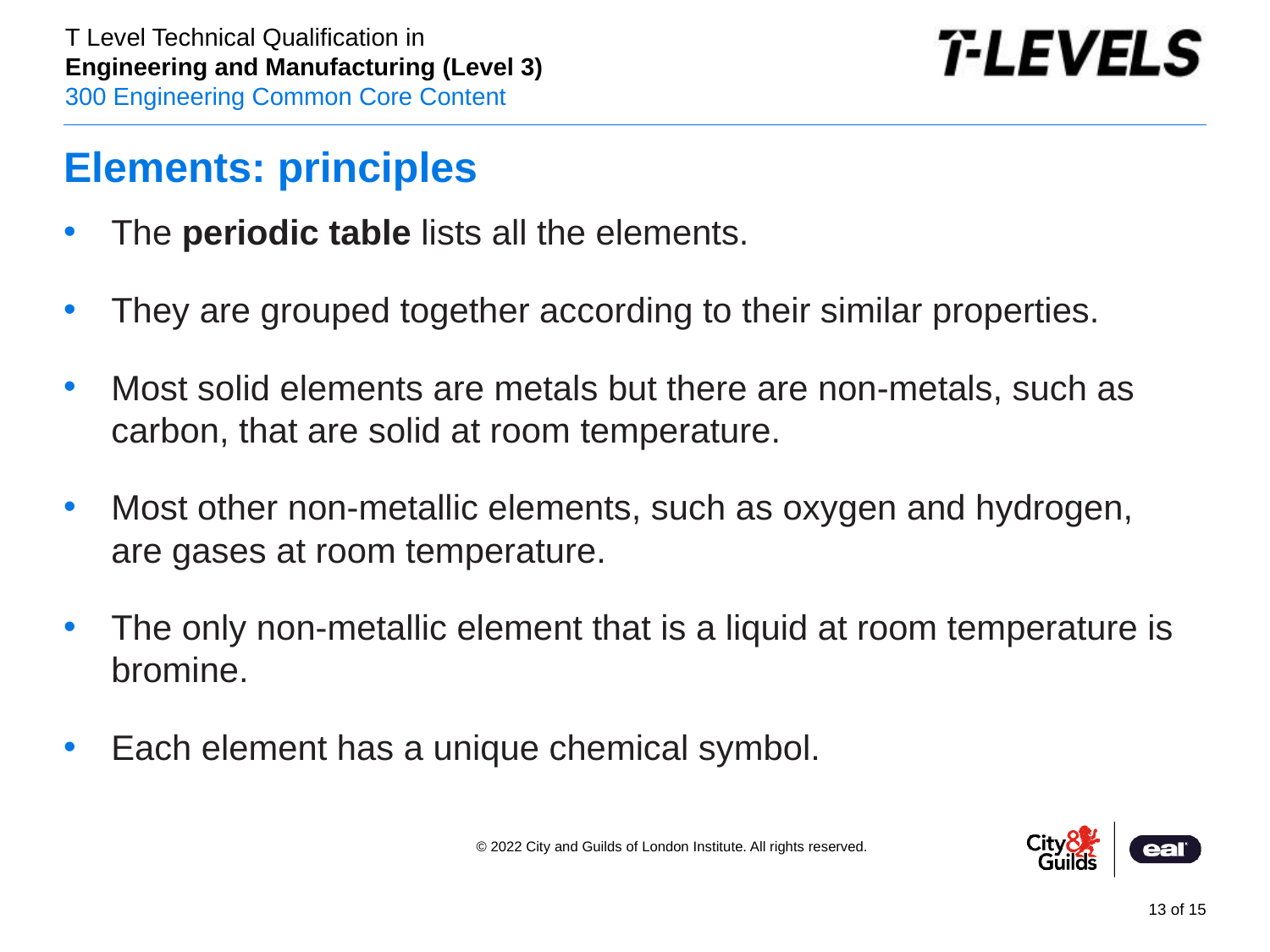

# Elements: principles
The periodic table lists all the elements.
They are grouped together according to their similar properties.
Most solid elements are metals but there are non-metals, such as carbon, that are solid at room temperature.
Most other non-metallic elements, such as oxygen and hydrogen, are gases at room temperature.
The only non-metallic element that is a liquid at room temperature is bromine.
Each element has a unique chemical symbol.